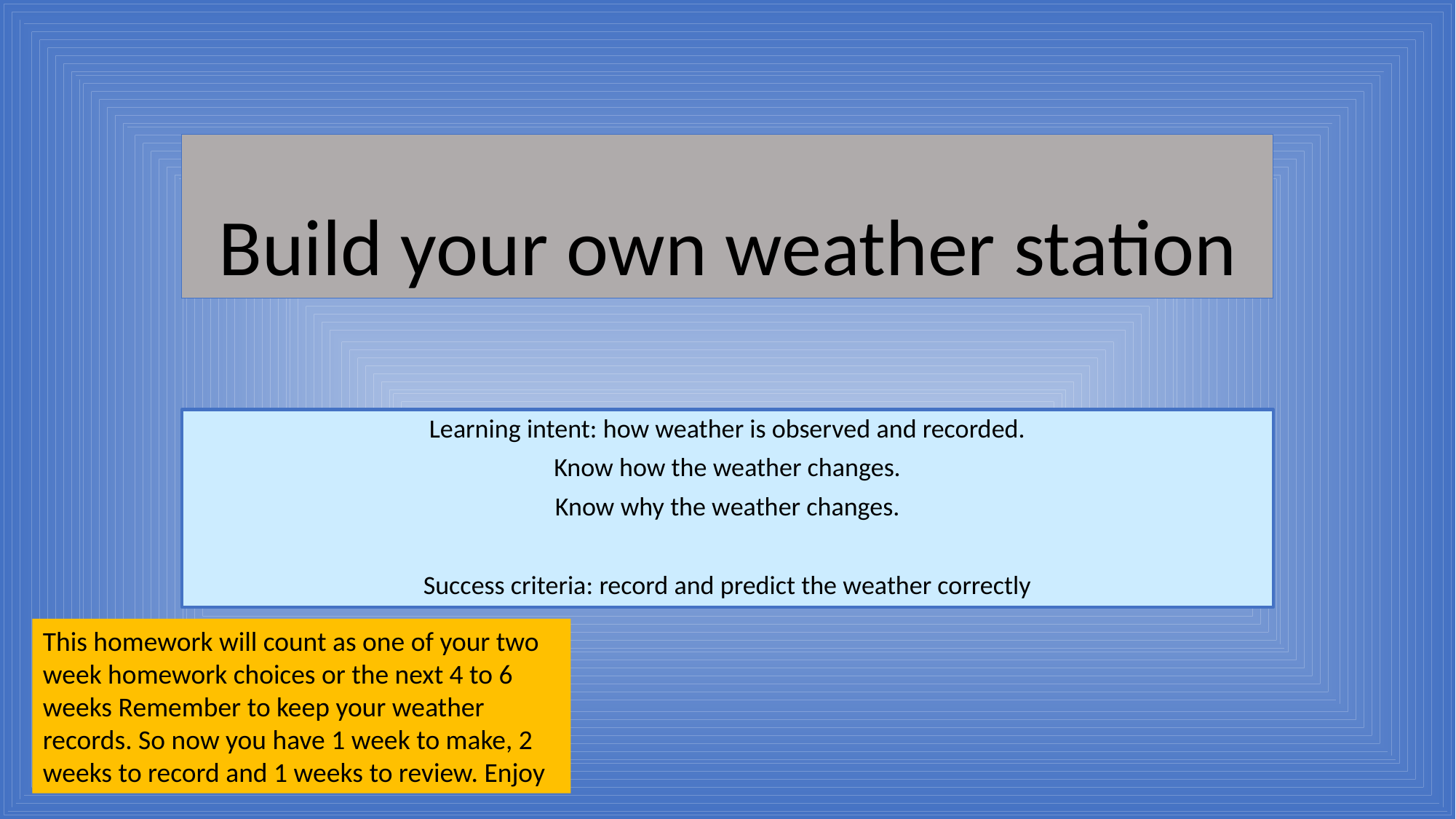

# Build your own weather station
Learning intent: how weather is observed and recorded.
Know how the weather changes.
Know why the weather changes.

Success criteria: record and predict the weather correctly
This homework will count as one of your two week homework choices or the next 4 to 6 weeks Remember to keep your weather records. So now you have 1 week to make, 2 weeks to record and 1 weeks to review. Enjoy